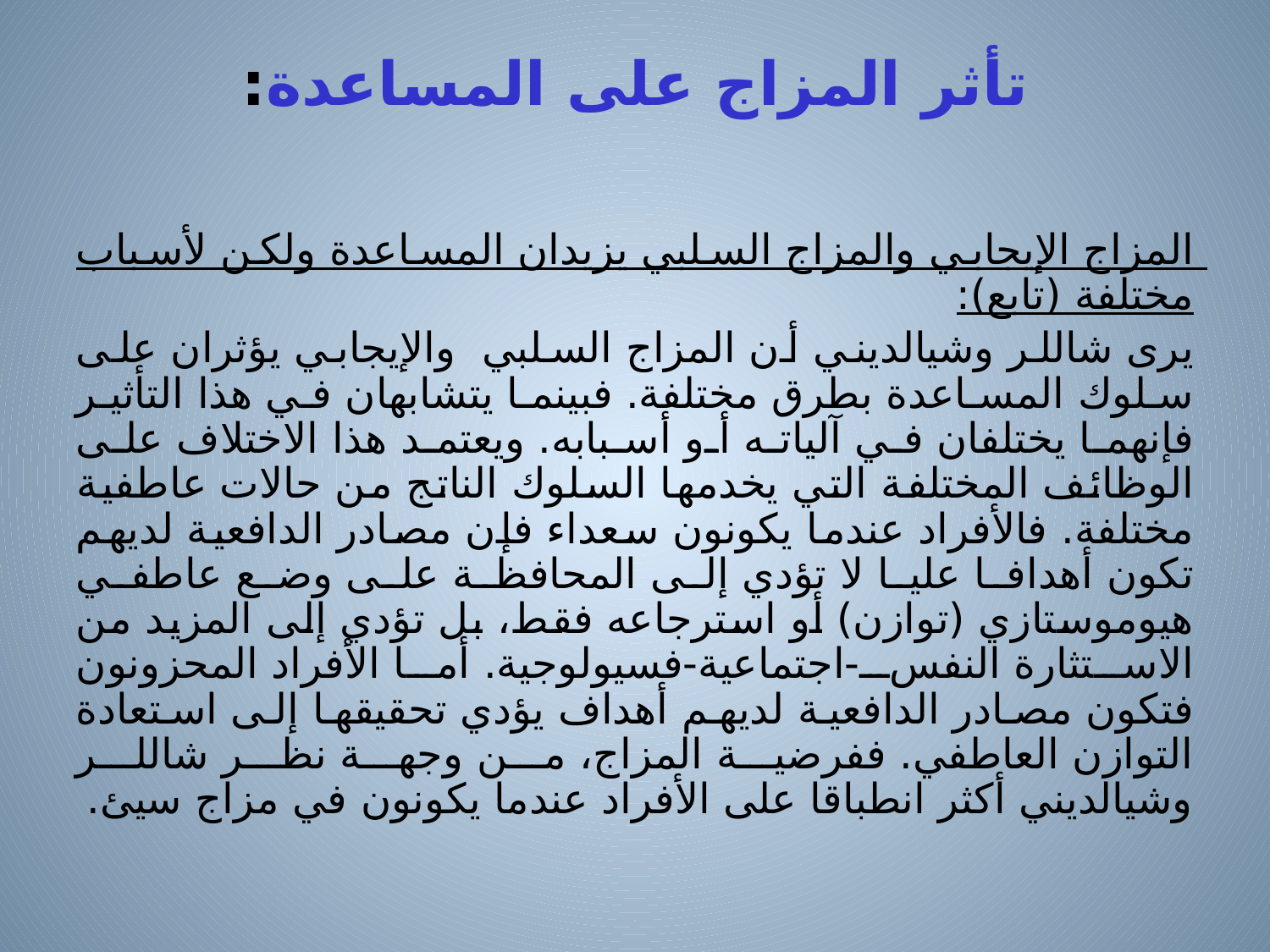

# تأثر المزاج على المساعدة:
المزاج الإيجابي والمزاج السلبي يزيدان المساعدة ولكن لأسباب مختلفة (تابع):
يرى شاللر وشيالديني أن المزاج السلبي  والإيجابي يؤثران على سلوك المساعدة بطرق مختلفة. فبينما يتشابهان في هذا التأثير فإنهما يختلفان في آلياته أو أسبابه. ويعتمد هذا الاختلاف على الوظائف المختلفة التي يخدمها السلوك الناتج من حالات عاطفية مختلفة. فالأفراد عندما يكونون سعداء فإن مصادر الدافعية لديهم تكون أهدافا عليا لا تؤدي إلى المحافظة على وضع عاطفي هيوموستازي (توازن) أو استرجاعه فقط، بل تؤدي إلى المزيد من الاستثارة النفس-اجتماعية-فسيولوجية. أما الأفراد المحزونون فتكون مصادر الدافعية لديهم أهداف يؤدي تحقيقها إلى استعادة التوازن العاطفي. ففرضية المزاج، من وجهة نظر شاللر وشيالديني أكثر انطباقا على الأفراد عندما يكونون في مزاج سيئ.